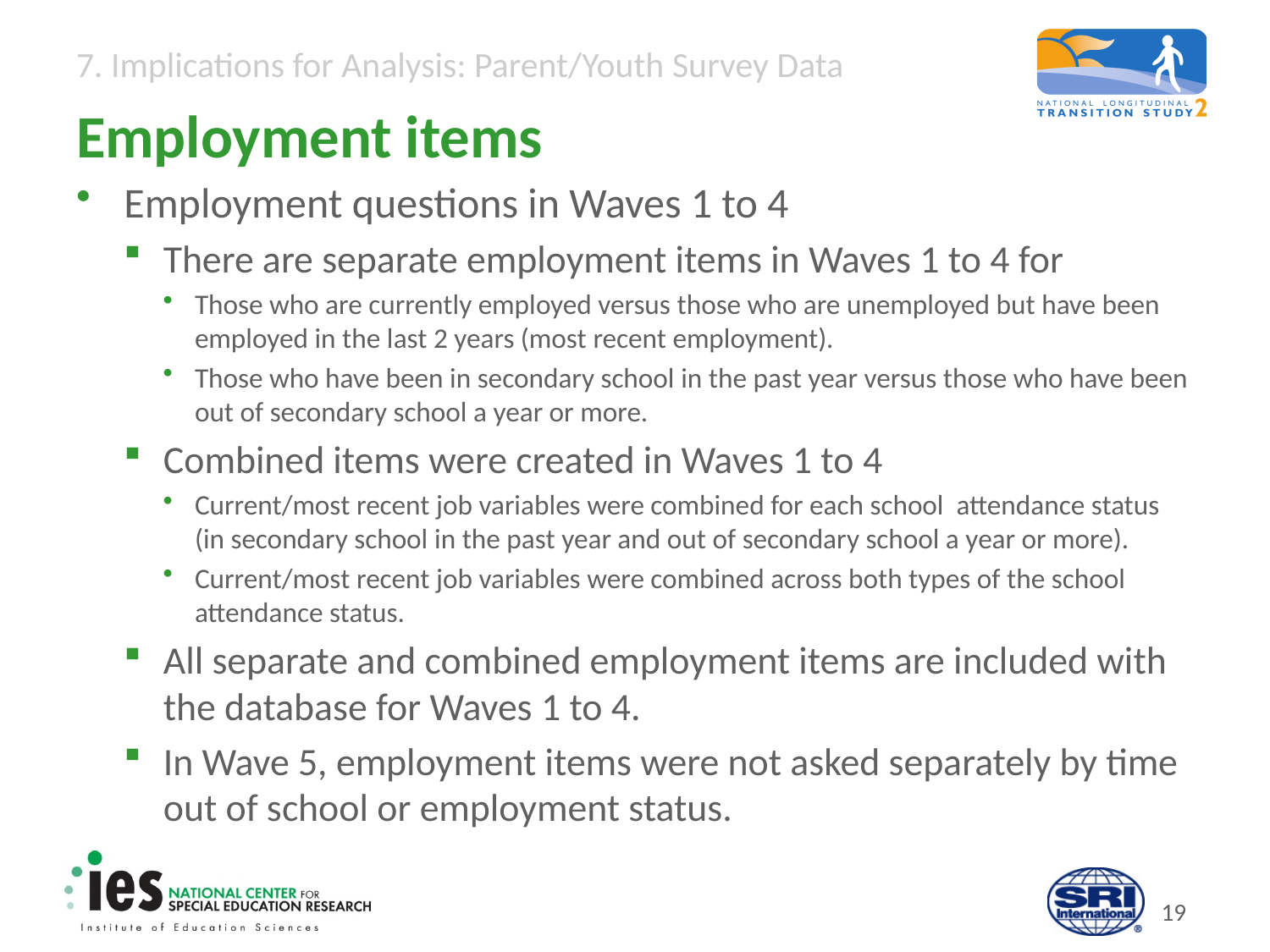

# Employment items
Employment questions in Waves 1 to 4
There are separate employment items in Waves 1 to 4 for
Those who are currently employed versus those who are unemployed but have been employed in the last 2 years (most recent employment).
Those who have been in secondary school in the past year versus those who have been out of secondary school a year or more.
Combined items were created in Waves 1 to 4
Current/most recent job variables were combined for each school  attendance status (in secondary school in the past year and out of secondary school a year or more).
Current/most recent job variables were combined across both types of the school attendance status.
All separate and combined employment items are included with the database for Waves 1 to 4.
In Wave 5, employment items were not asked separately by time out of school or employment status.
19